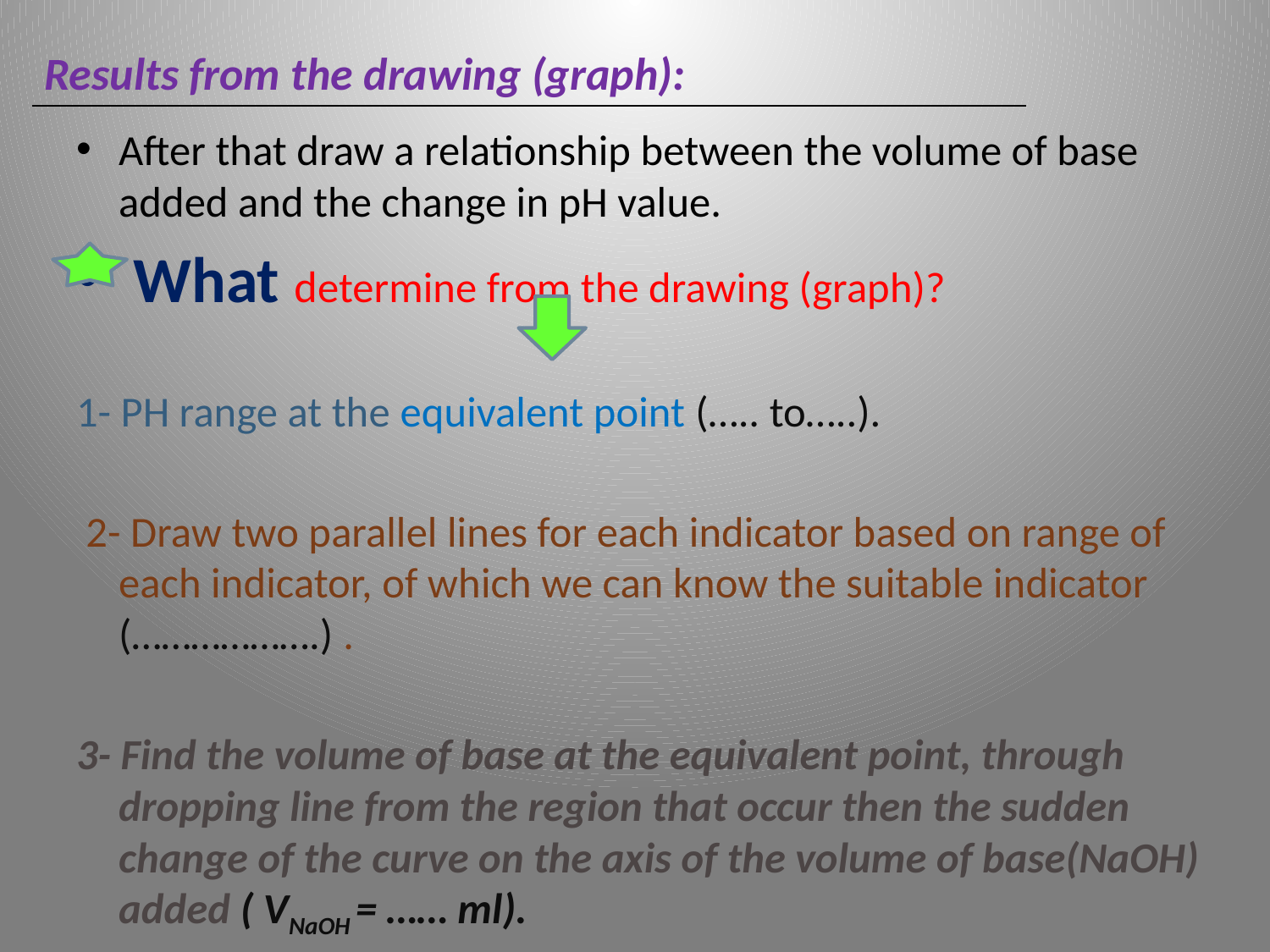

# Results from the drawing (graph):
After that draw a relationship between the volume of base added and the change in pH value.
 What determine from the drawing (graph)?

1- PH range at the equivalent point (….. to…..).

 2- Draw two parallel lines for each indicator based on range of each indicator, of which we can know the suitable indicator (……………….) .

3- Find the volume of base at the equivalent point, through dropping line from the region that occur then the sudden change of the curve on the axis of the volume of base(NaOH) added ( VNaOH = …… ml).